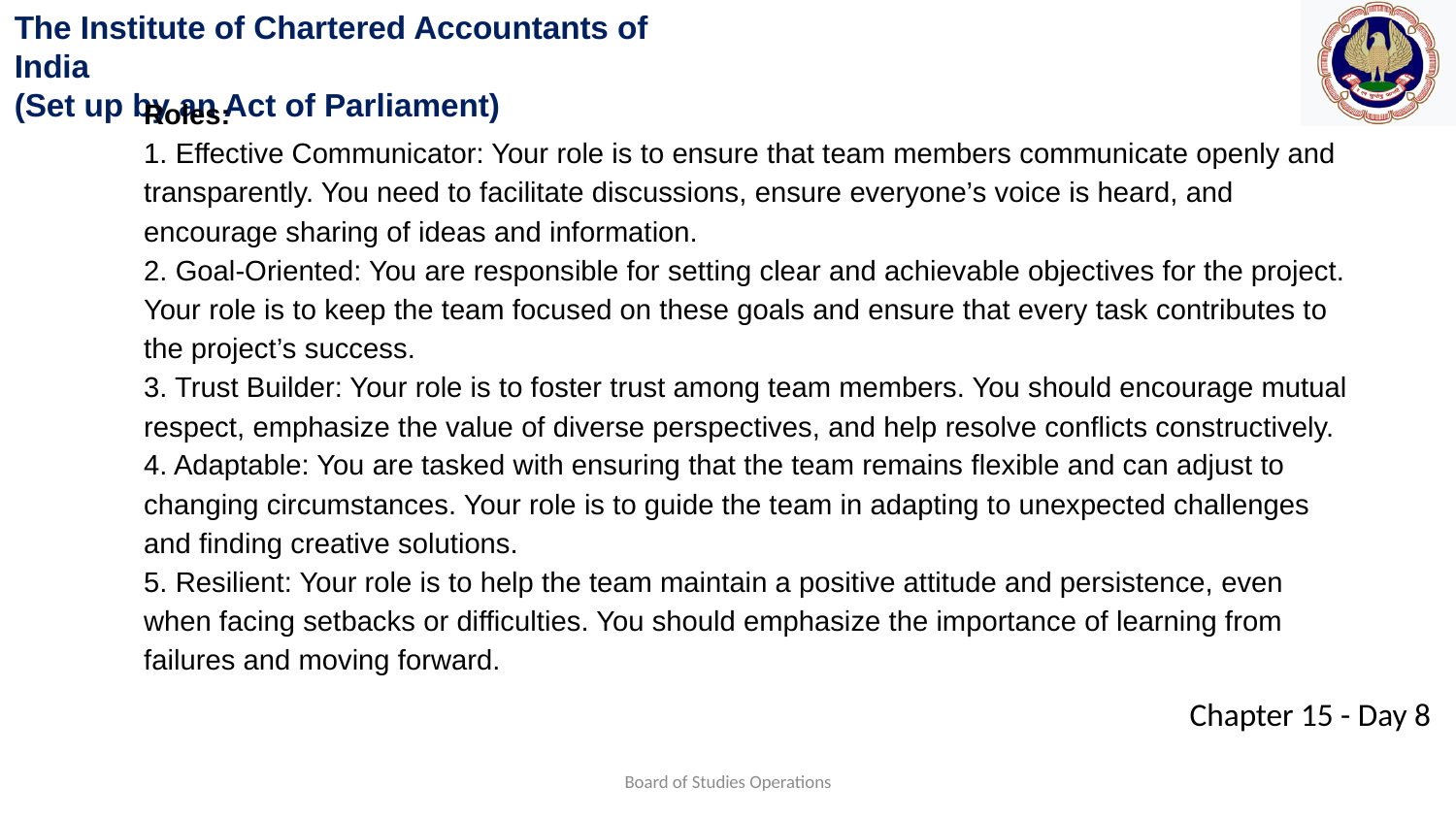

Roles:
1. Effective Communicator: Your role is to ensure that team members communicate openly and transparently. You need to facilitate discussions, ensure everyone’s voice is heard, and encourage sharing of ideas and information.
2. Goal-Oriented: You are responsible for setting clear and achievable objectives for the project. Your role is to keep the team focused on these goals and ensure that every task contributes to the project’s success.
3. Trust Builder: Your role is to foster trust among team members. You should encourage mutual respect, emphasize the value of diverse perspectives, and help resolve conflicts constructively.
4. Adaptable: You are tasked with ensuring that the team remains flexible and can adjust to changing circumstances. Your role is to guide the team in adapting to unexpected challenges and finding creative solutions.
5. Resilient: Your role is to help the team maintain a positive attitude and persistence, even when facing setbacks or difficulties. You should emphasize the importance of learning from failures and moving forward.

Board of Studies Operations